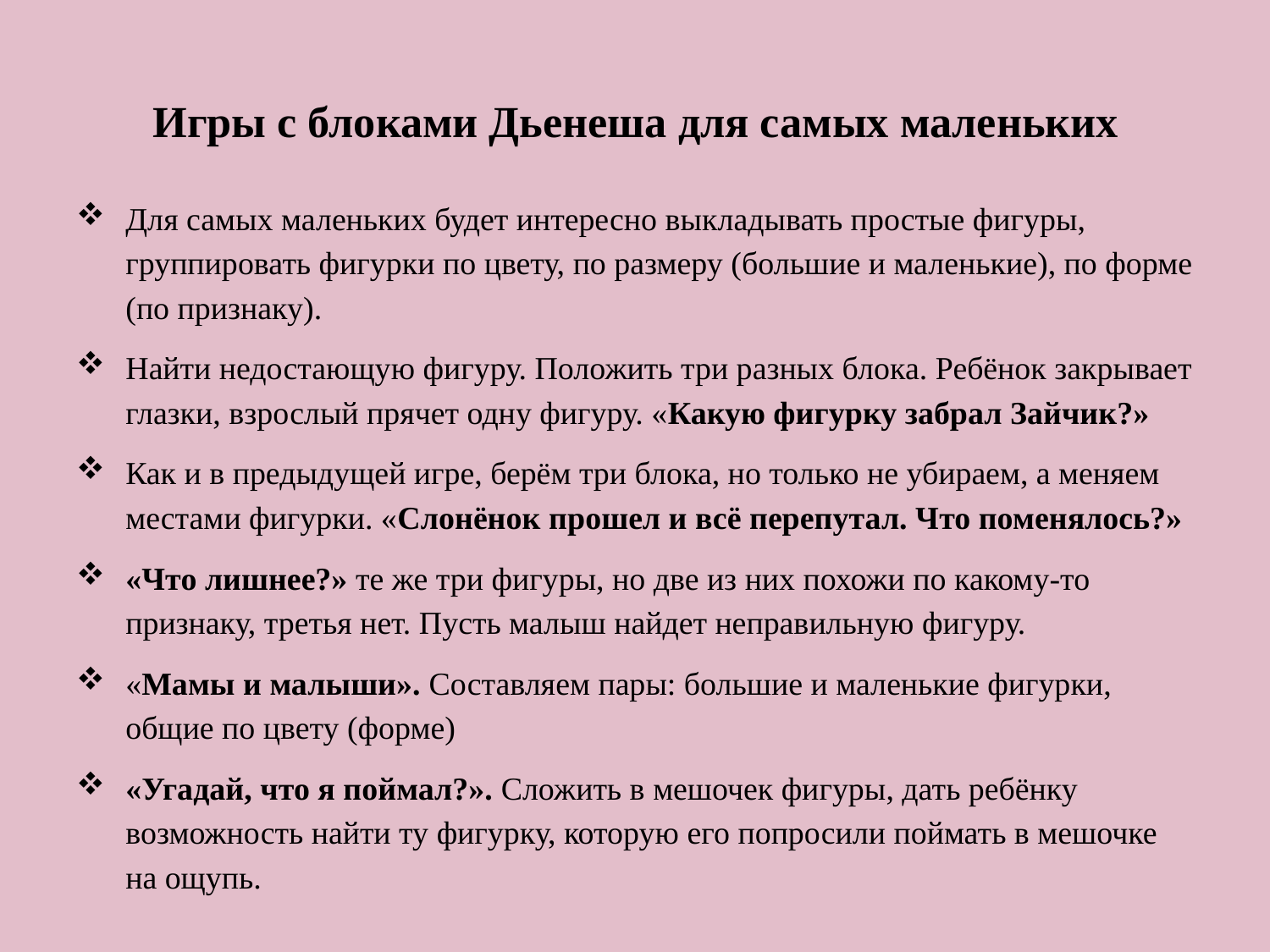

# Игры с блоками Дьенеша для самых маленьких
Для самых маленьких будет интересно выкладывать простые фигуры, группировать фигурки по цвету, по размеру (большие и маленькие), по форме (по признаку).
Найти недостающую фигуру. Положить три разных блока. Ребёнок закрывает глазки, взрослый прячет одну фигуру. «Какую фигурку забрал Зайчик?»
Как и в предыдущей игре, берём три блока, но только не убираем, а меняем местами фигурки. «Слонёнок прошел и всё перепутал. Что поменялось?»
«Что лишнее?» те же три фигуры, но две из них похожи по какому-то признаку, третья нет. Пусть малыш найдет неправильную фигуру.
«Мамы и малыши». Составляем пары: большие и маленькие фигурки, общие по цвету (форме)
«Угадай, что я поймал?». Сложить в мешочек фигуры, дать ребёнку возможность найти ту фигурку, которую его попросили поймать в мешочке на ощупь.